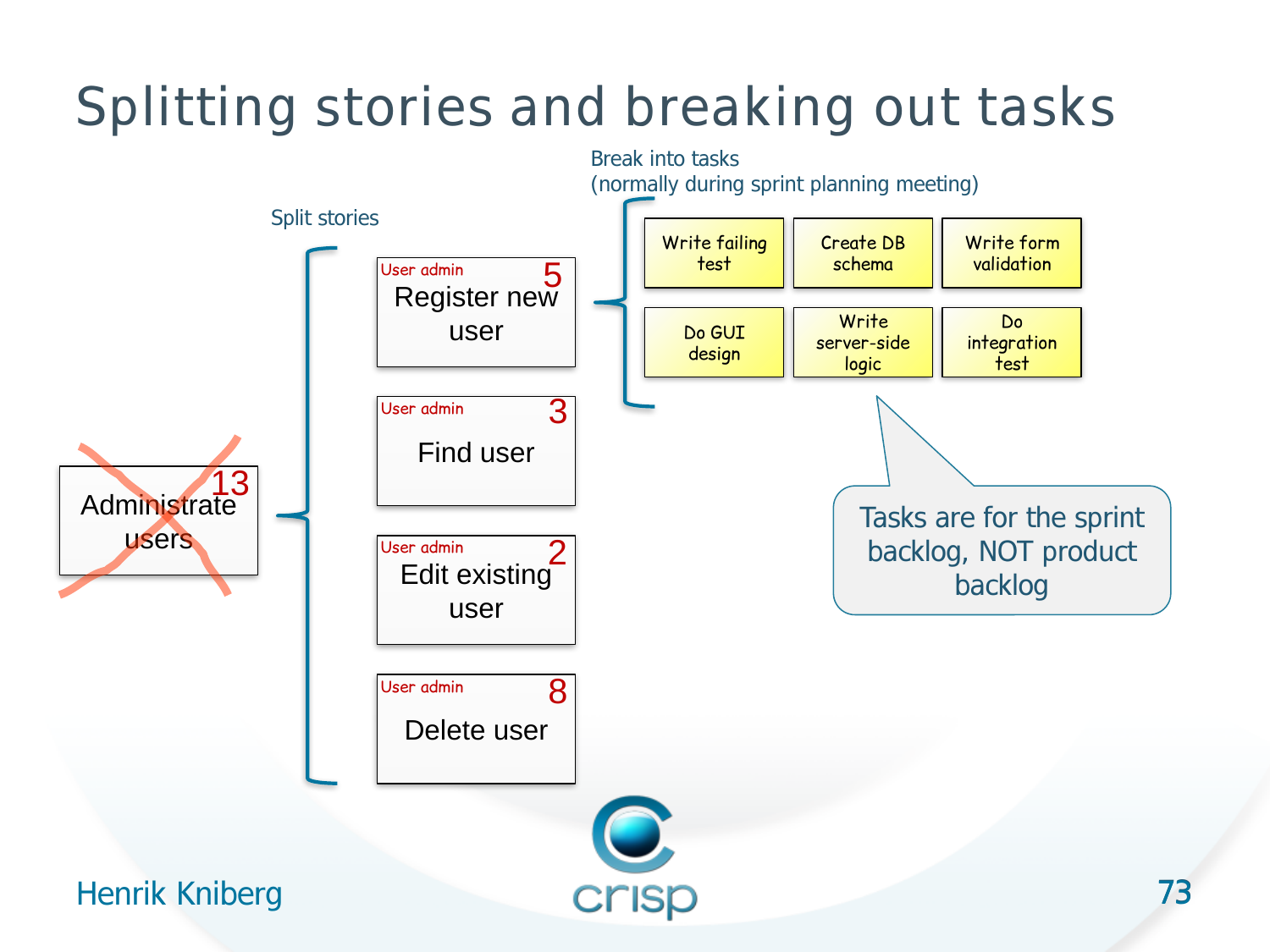

# Splitting stories and breaking out tasks
Break into tasks
(normally during sprint planning meeting)
Split stories

Write failing test
Create DB schema
Write form validation
5

User admin
Register new user
Do GUI design
Write server-side logic
Do integration test
3
User admin
Find user

13
Administrate users
Tasks are for the sprint backlog, NOT product backlog
2
User admin
Edit existing user
8
User admin
Delete user
73
Henrik Kniberg